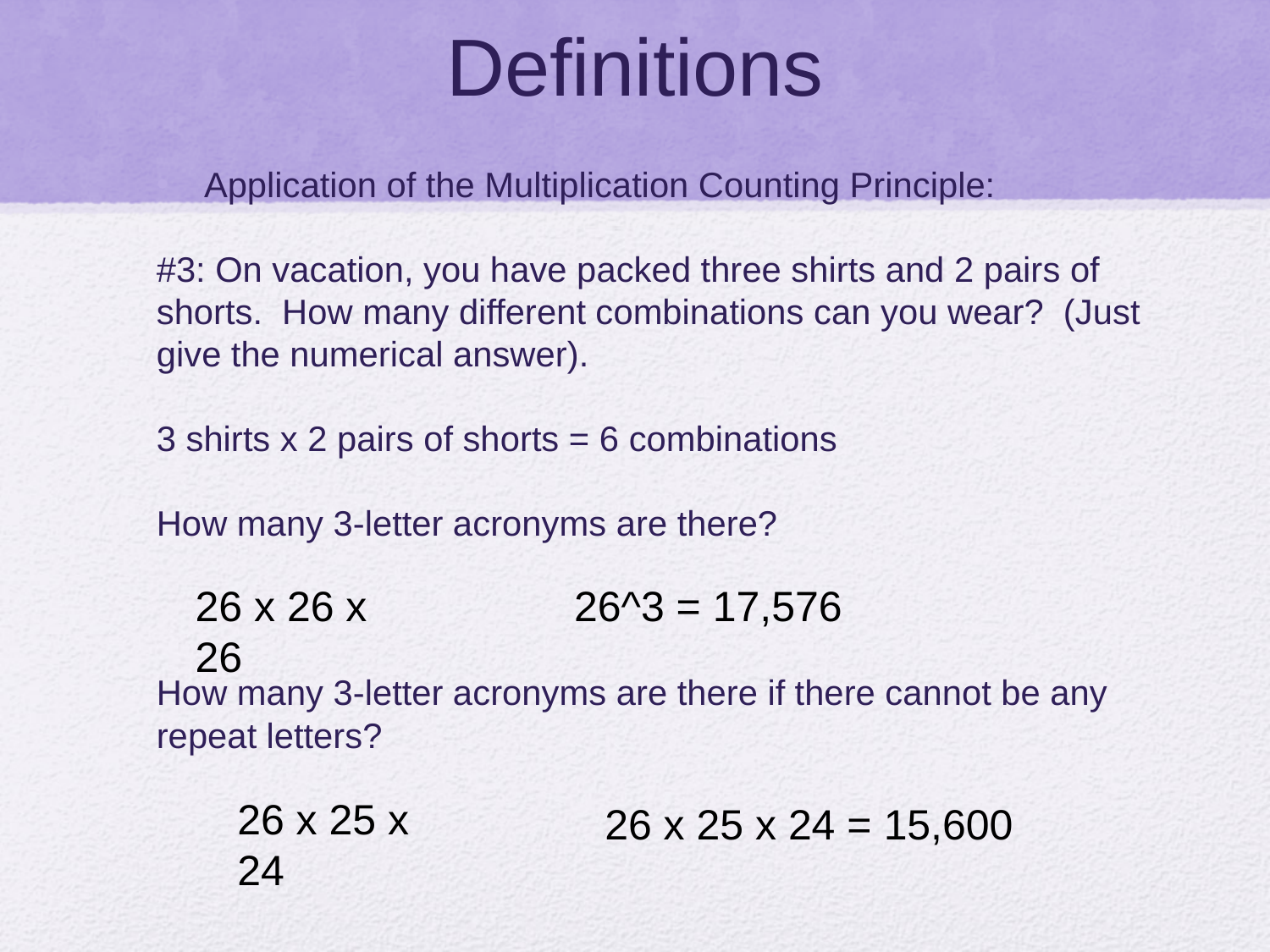

# Definitions
Application of the Multiplication Counting Principle:
#3: On vacation, you have packed three shirts and 2 pairs of shorts.  How many different combinations can you wear?  (Just give the numerical answer).
3 shirts x 2 pairs of shorts = 6 combinations
How many 3-letter acronyms are there?

How many 3-letter acronyms are there if there cannot be any repeat letters?

26 x 26 x 26
26^3 = 17,576
26 x 25 x 24
26 x 25 x 24 = 15,600